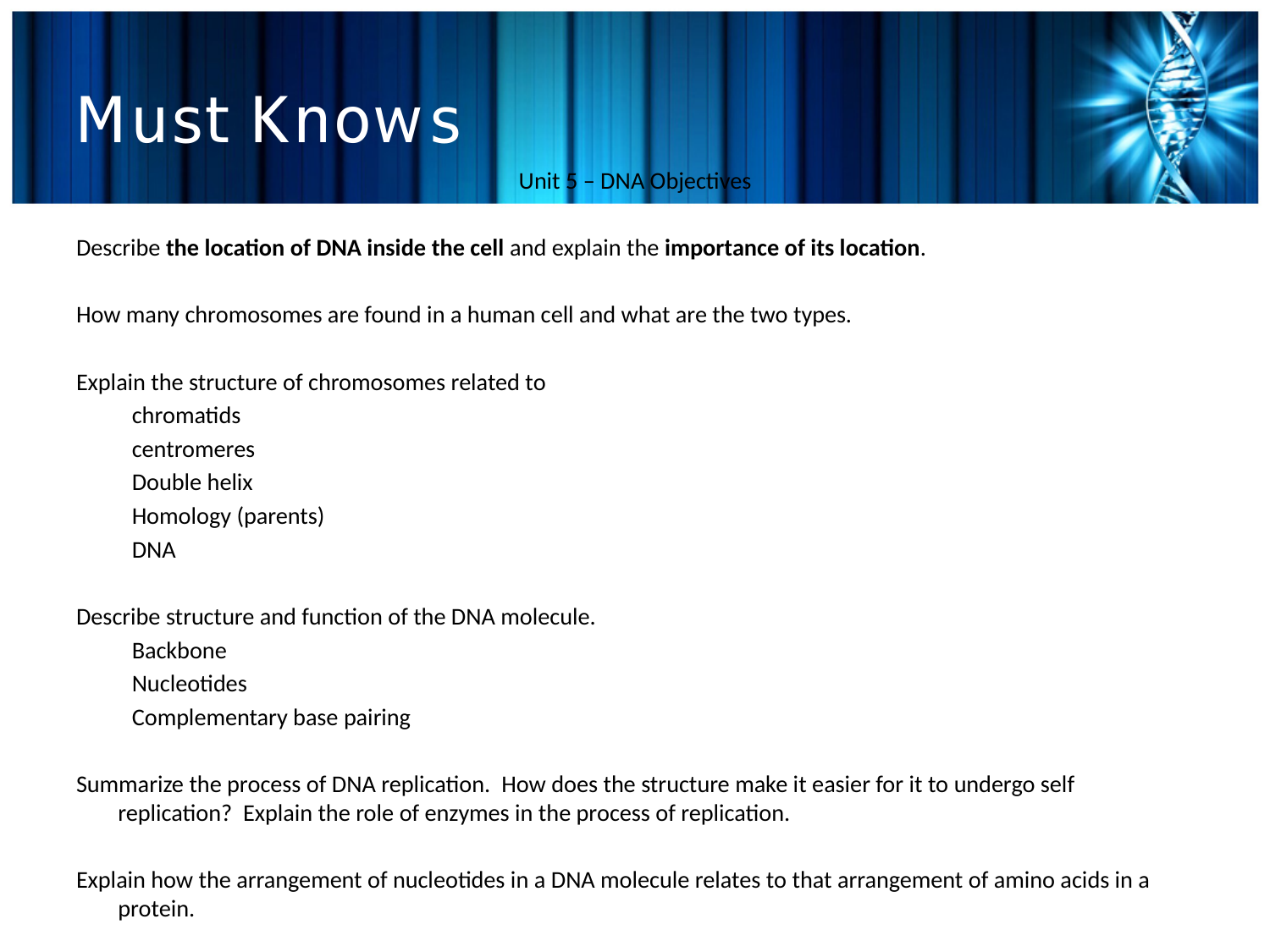

# Must Knows
Unit 5 – DNA Objectives

Describe the location of DNA inside the cell and explain the importance of its location.

How many chromosomes are found in a human cell and what are the two types.

Explain the structure of chromosomes related to
chromatids
centromeres
Double helix
Homology (parents)
DNA

Describe structure and function of the DNA molecule.
Backbone
Nucleotides
Complementary base pairing

Summarize the process of DNA replication.  How does the structure make it easier for it to undergo self replication?  Explain the role of enzymes in the process of replication.

Explain how the arrangement of nucleotides in a DNA molecule relates to that arrangement of amino acids in a protein.